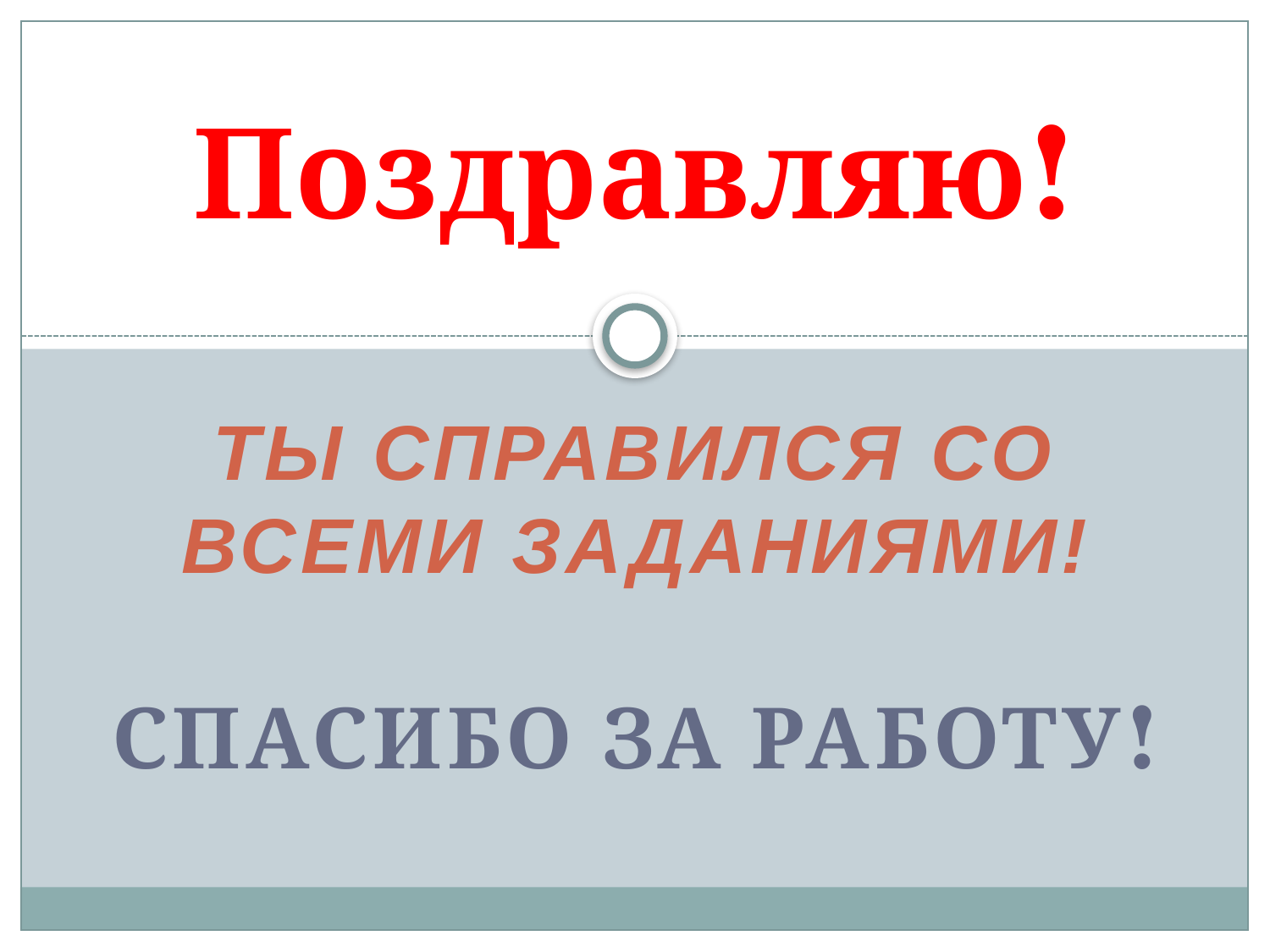

# Поздравляю!
Ты справился со всеми заданиями!

Спасибо за работу!